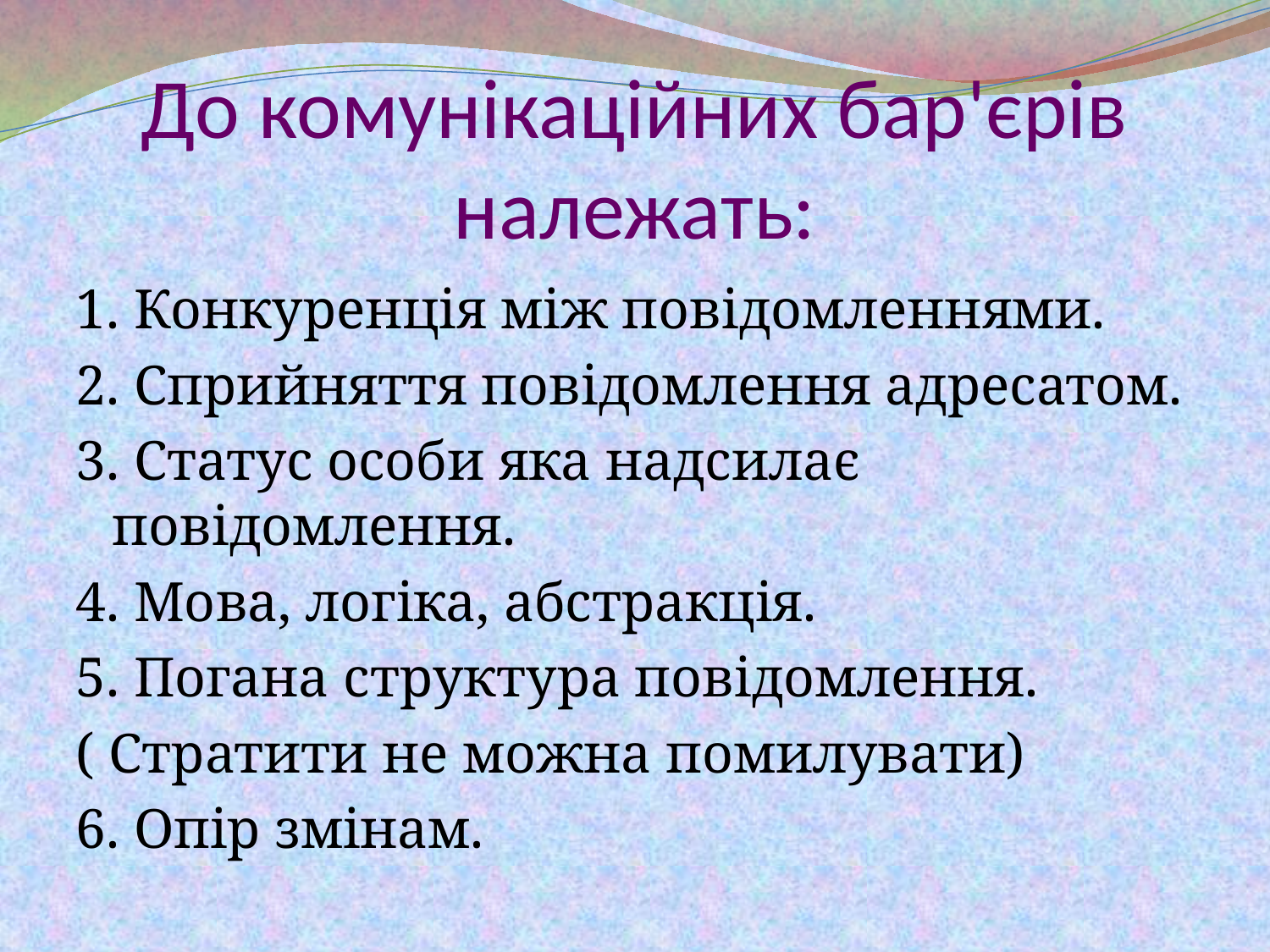

# До комунікаційних бар'єрів належать:
1. Конкуренція між повідомленнями.
2. Сприйняття повідомлення адресатом.
3. Статус особи яка надсилає повідомлення.
4. Мова, логіка, абстракція.
5. Погана структура повідомлення.
( Стратити не можна помилувати)
6. Опір змінам.